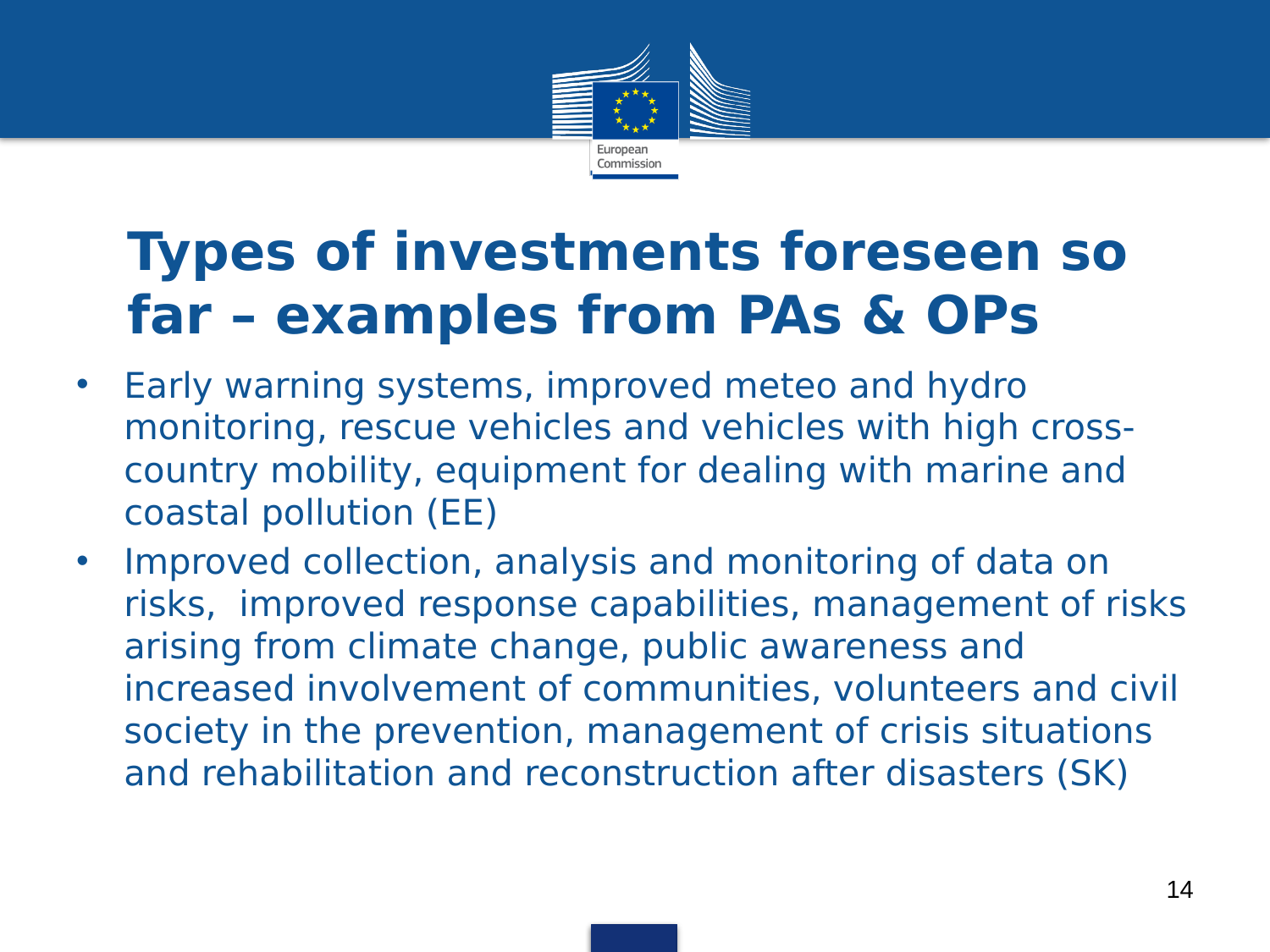

# Types of investments foreseen so far – examples from PAs & OPs
Early warning systems, improved meteo and hydro monitoring, rescue vehicles and vehicles with high cross-country mobility, equipment for dealing with marine and coastal pollution (EE)
Improved collection, analysis and monitoring of data on risks,  improved response capabilities, management of risks arising from climate change, public awareness and increased involvement of communities, volunteers and civil society in the prevention, management of crisis situations and rehabilitation and reconstruction after disasters (SK)

14